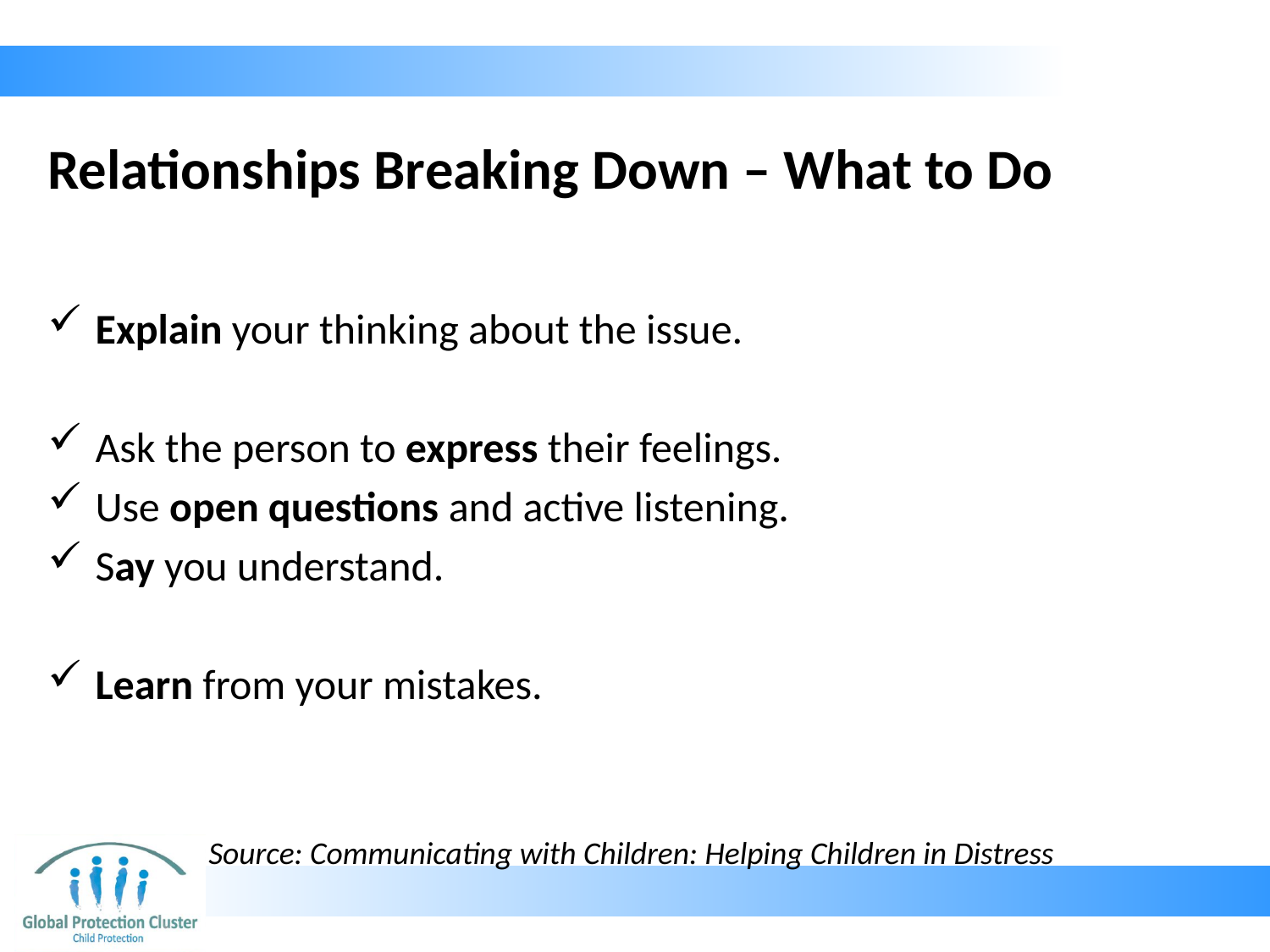

# Relationships Breaking Down – What to Do

Explain your thinking about the issue.

Ask the person to express their feelings.
Use open questions and active listening.
Say you understand.

Learn from your mistakes.

Source: Communicating with Children: Helping Children in Distress